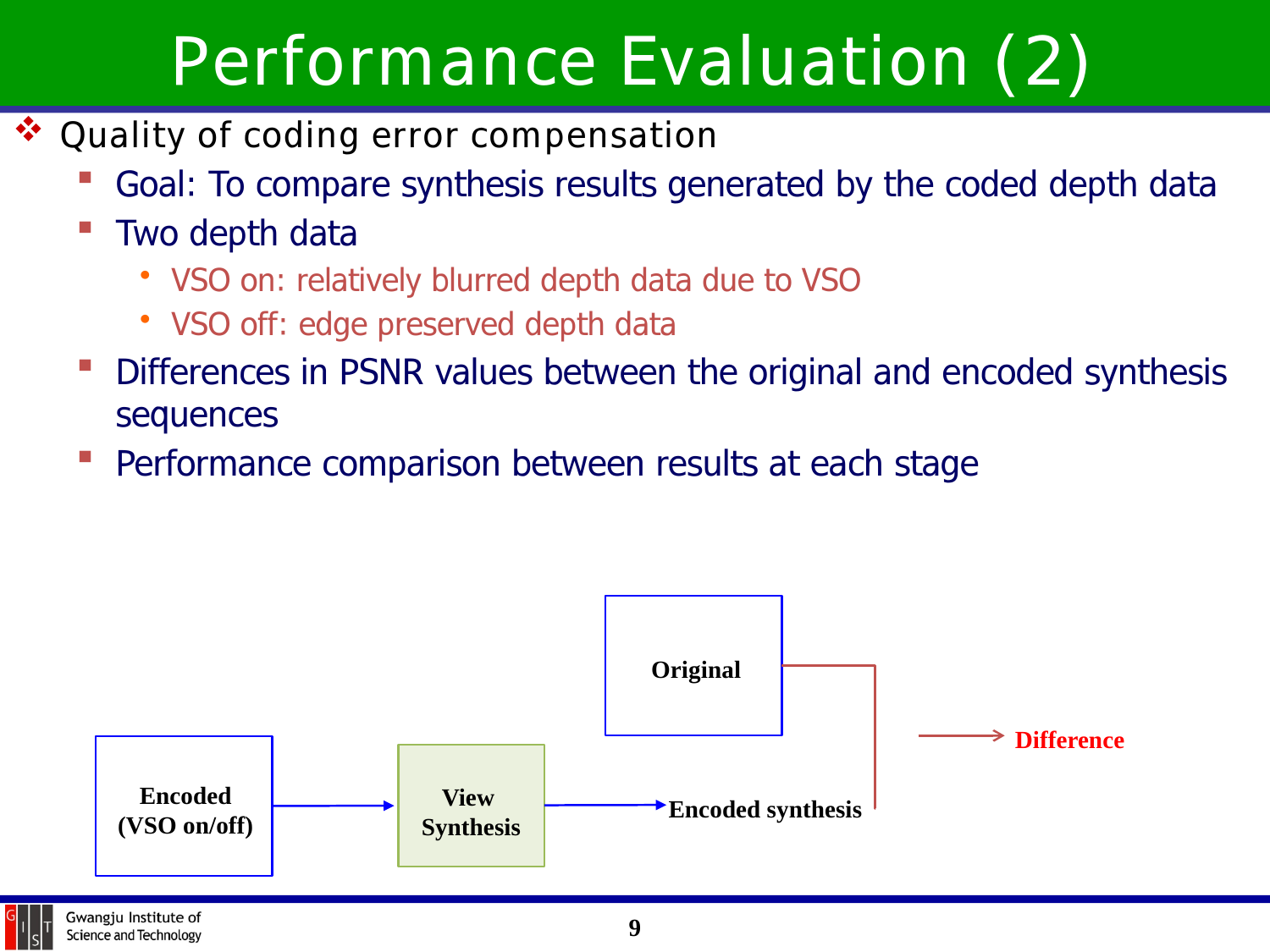

# Performance Evaluation (2)
Quality of coding error compensation
Goal: To compare synthesis results generated by the coded depth data
Two depth data
VSO on: relatively blurred depth data due to VSO
VSO off: edge preserved depth data
Differences in PSNR values between the original and encoded synthesis sequences
Performance comparison between results at each stage

Original
Difference

Encoded
(VSO on/off)
View
Synthesis
Encoded synthesis
9